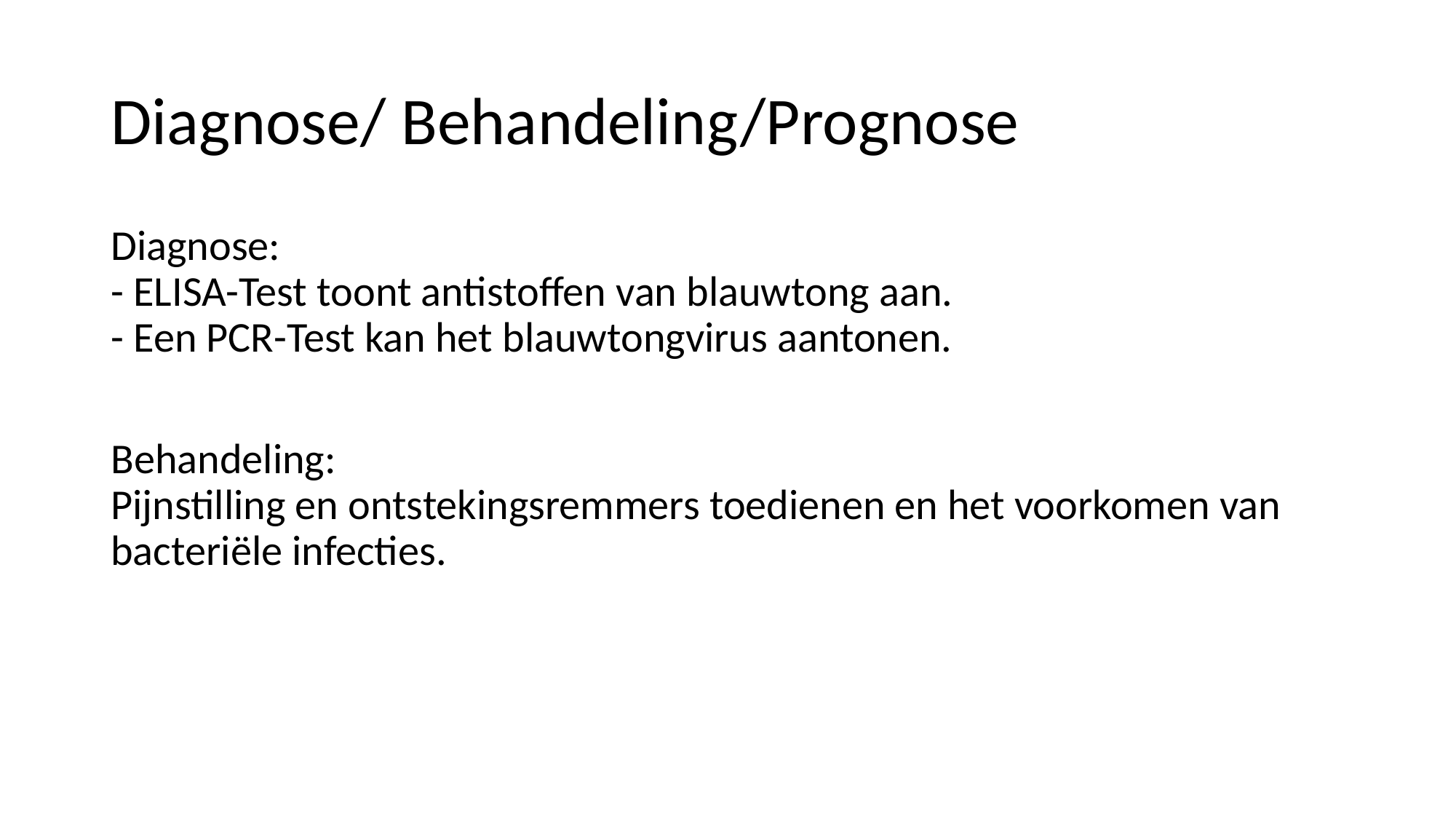

# Diagnose/ Behandeling/Prognose
Diagnose:
- ELISA-Test toont antistoffen van blauwtong aan.
- Een PCR-Test kan het blauwtongvirus aantonen.

Behandeling:
Pijnstilling en ontstekingsremmers toedienen en het voorkomen van bacteriële infecties.